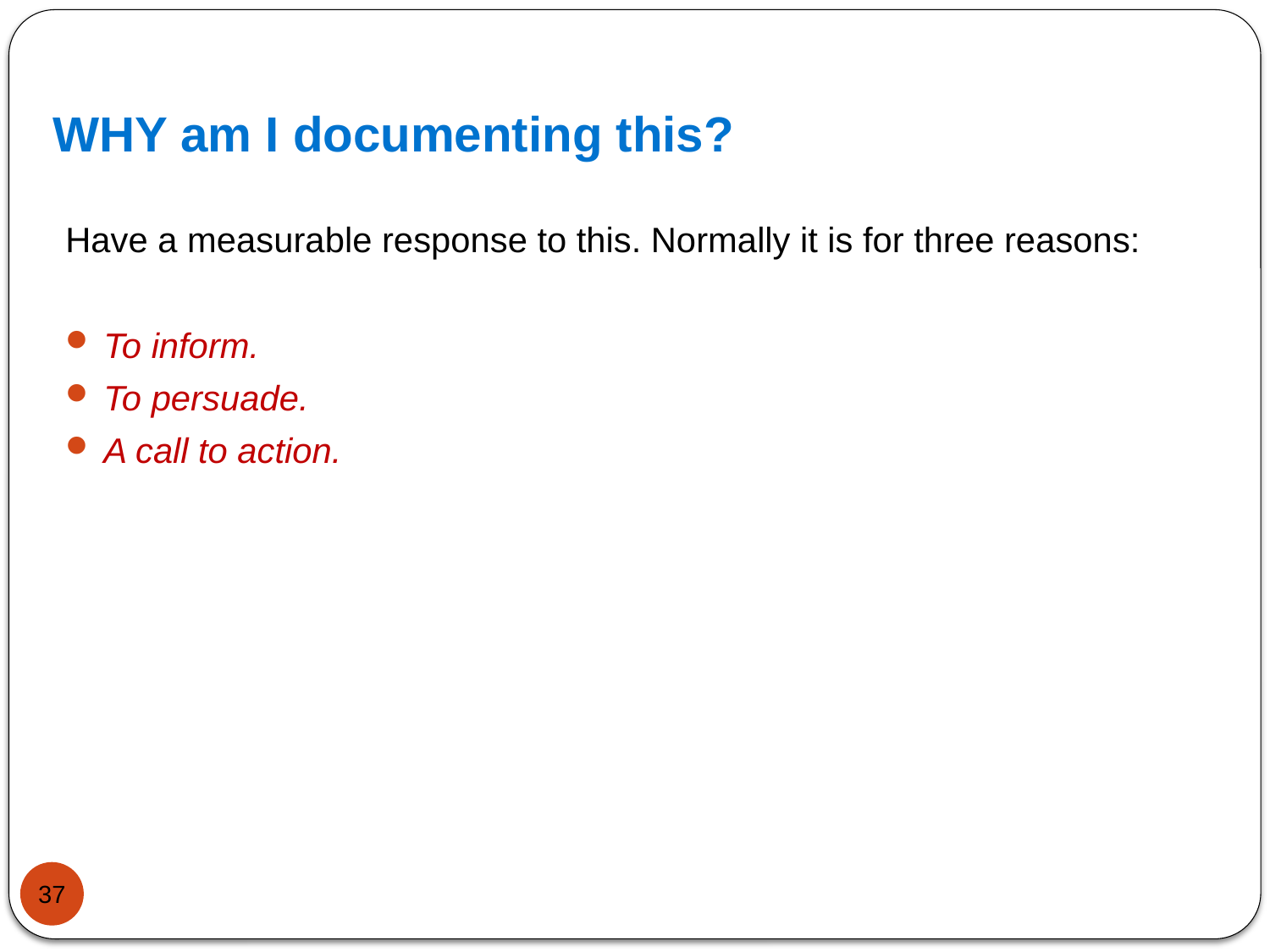

WHY am I documenting this?

Have a measurable response to this. Normally it is for three reasons:

To inform.
To persuade.
A call to action.

37